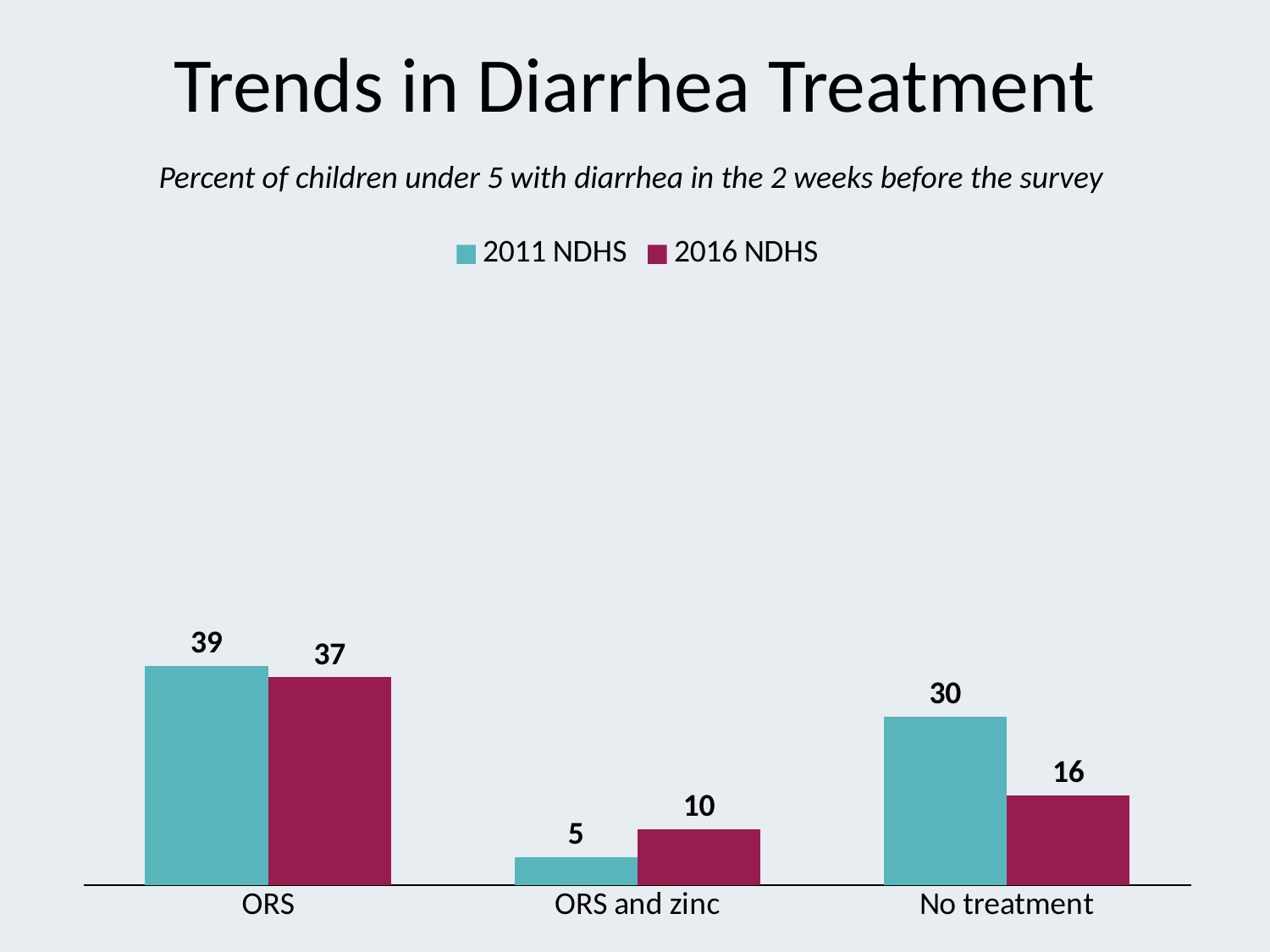

# Trends in Diarrhea Treatment
Percent of children under 5 with diarrhea in the 2 weeks before the survey

### Chart

| Category | 2011 NDHS | 2016 NDHS |
|---|---|---|
| ORS | 39.0 | 37.0 |
| ORS and zinc | 5.0 | 10.0 |
| No treatment | 30.0 | 16.0 |